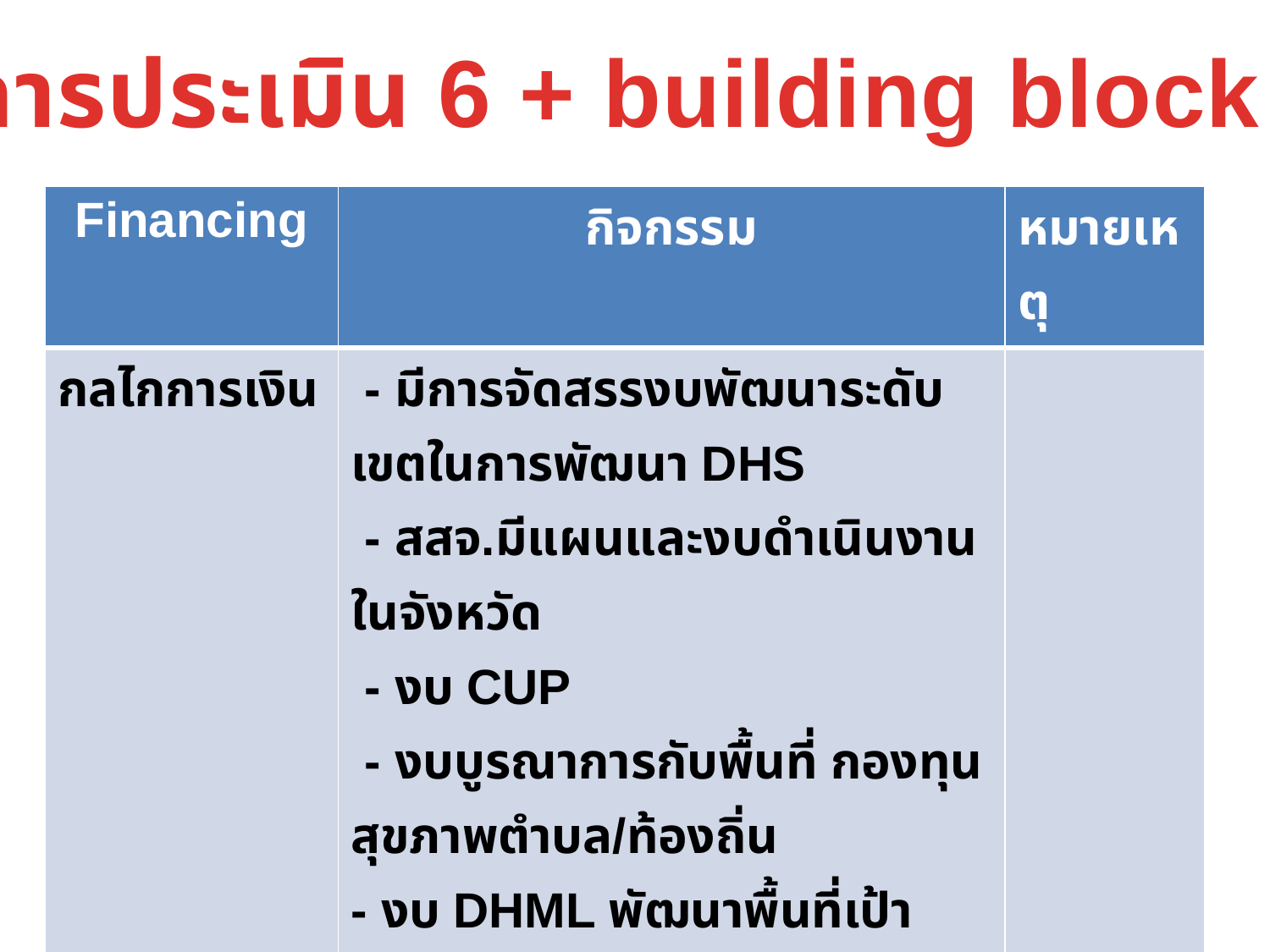

การประเมิน 6 + building block
| Financing | กิจกรรม | หมายเหตุ |
| --- | --- | --- |
| กลไกการเงิน | - มีการจัดสรรงบพัฒนาระดับเขตในการพัฒนา DHS - สสจ.มีแผนและงบดำเนินงานในจังหวัด - งบ CUP - งบบูรณาการกับพื้นที่ กองทุนสุขภาพตำบล/ท้องถิ่น - งบ DHML พัฒนาพื้นที่เป้าหมาย 6-10 อ. /จว (ใช้บทเรียน 11 Module) |  |